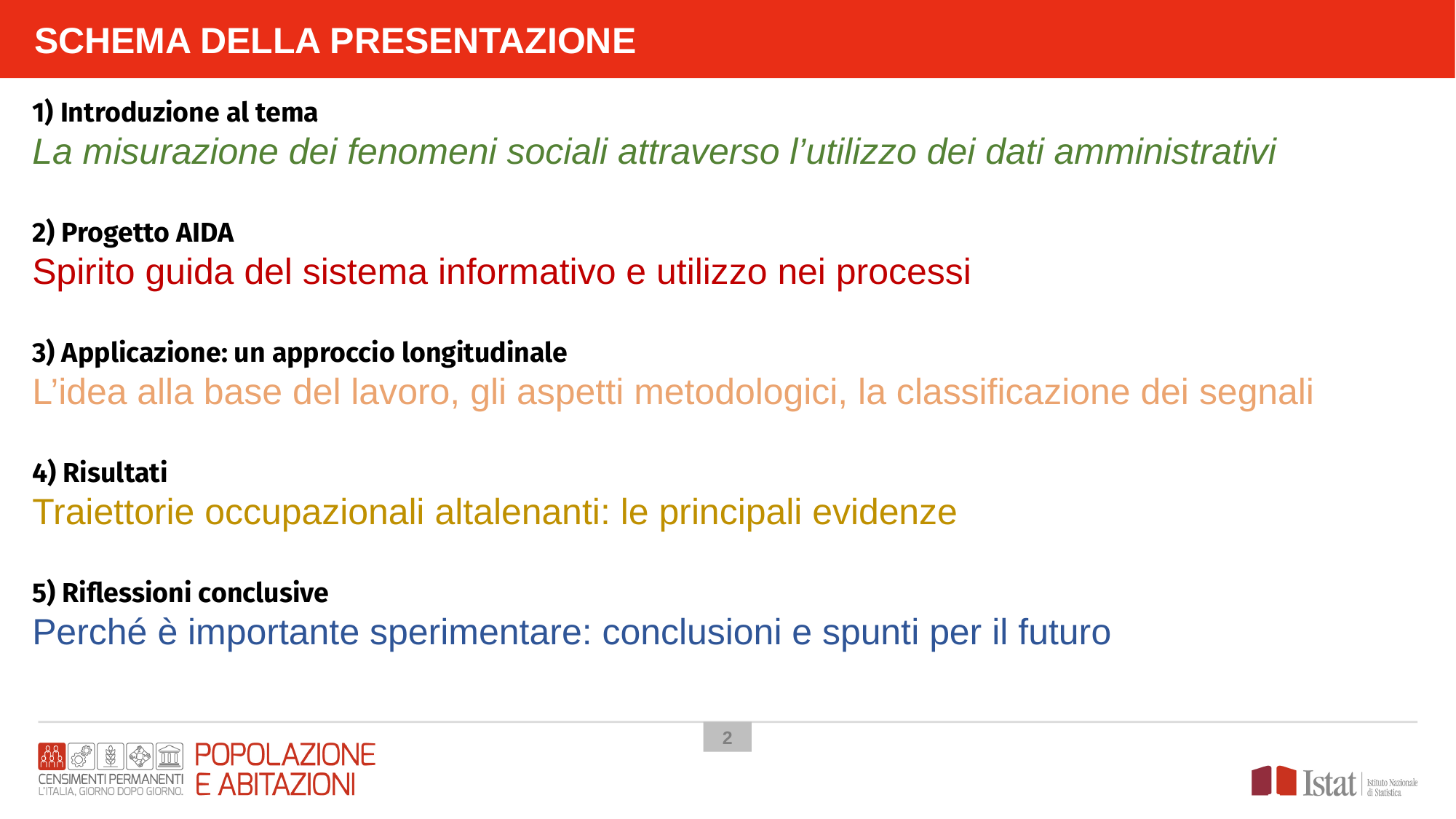

SCHEMA DELLA PRESENTAZIONE
1) Introduzione al tema
La misurazione dei fenomeni sociali attraverso l’utilizzo dei dati amministrativi

2) Progetto AIDA
Spirito guida del sistema informativo e utilizzo nei processi

3) Applicazione: un approccio longitudinale
L’idea alla base del lavoro, gli aspetti metodologici, la classificazione dei segnali

4) Risultati
Traiettorie occupazionali altalenanti: le principali evidenze

5) Riflessioni conclusive
Perché è importante sperimentare: conclusioni e spunti per il futuro
1. Contesto dello studio
2. Obiettivi
3. I dati utilizzati: fonti ed indicatori
4. Aspetti metodologici
5. Risultati 1/3
6. Risultati 2/3
7. Risultati 3/3
2